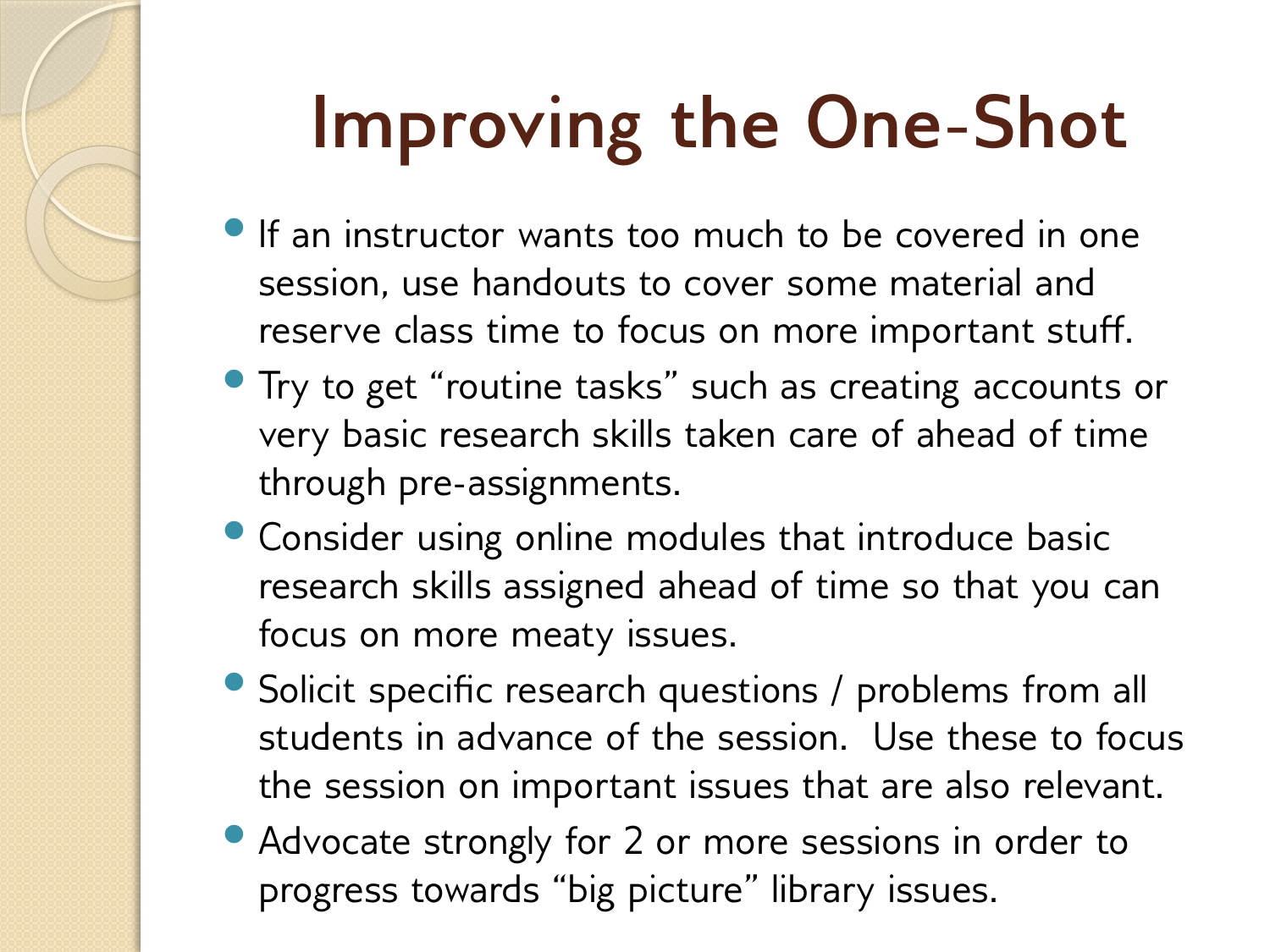

# Improving the One-Shot
If an instructor wants too much to be covered in one session, use handouts to cover some material and reserve class time to focus on more important stuff.
Try to get “routine tasks” such as creating accounts or very basic research skills taken care of ahead of time through pre-assignments.
Consider using online modules that introduce basic research skills assigned ahead of time so that you can focus on more meaty issues.
Solicit specific research questions / problems from all students in advance of the session.  Use these to focus the session on important issues that are also relevant.
Advocate strongly for 2 or more sessions in order to progress towards “big picture” library issues.